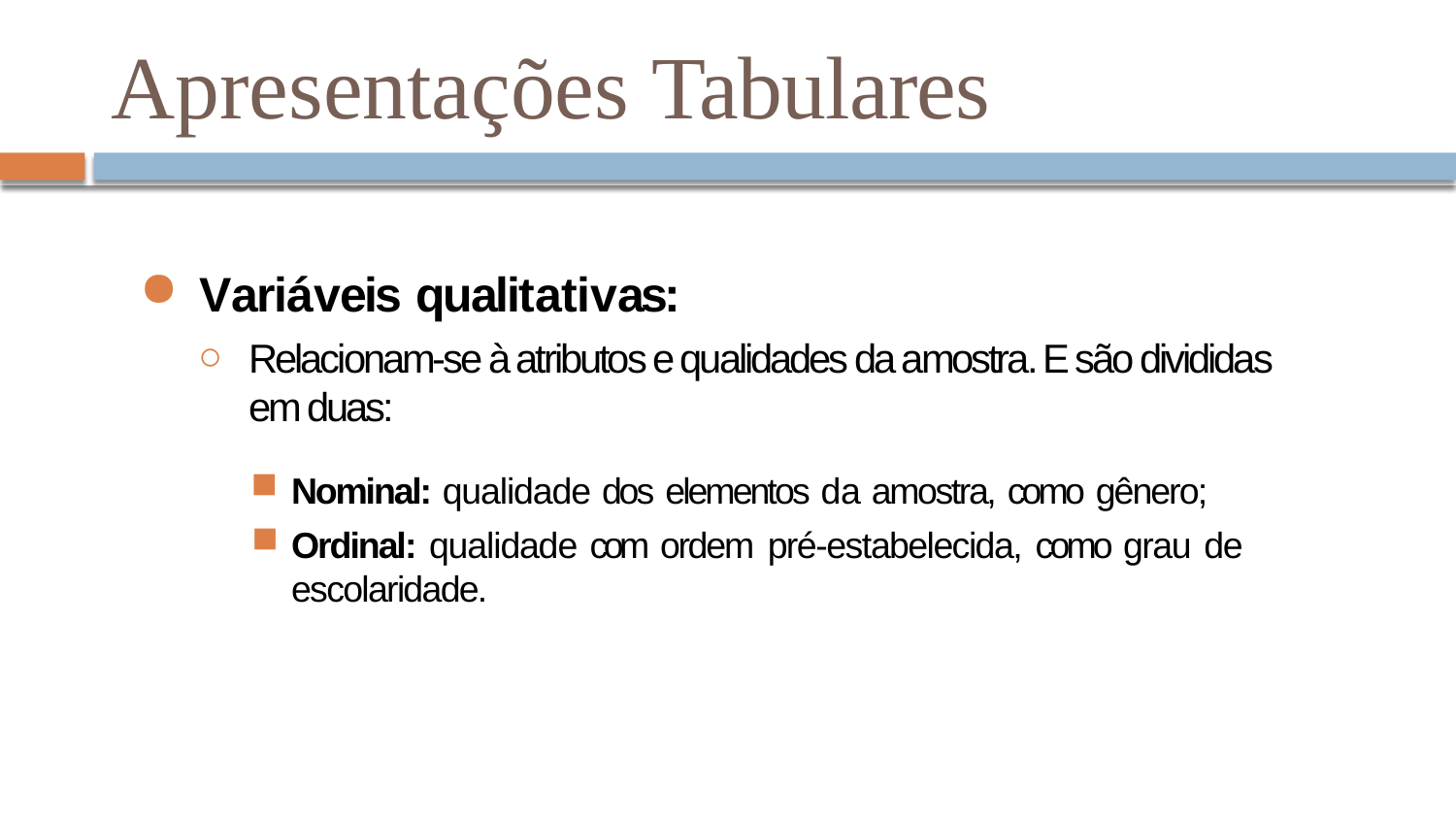

# Apresentações Tabulares
Variáveis qualitativas:
Relacionam-se à atributos e qualidades da amostra. E são divididas em duas:
Nominal: qualidade dos elementos da amostra, como gênero;
Ordinal: qualidade com ordem pré-estabelecida, como grau de  escolaridade.